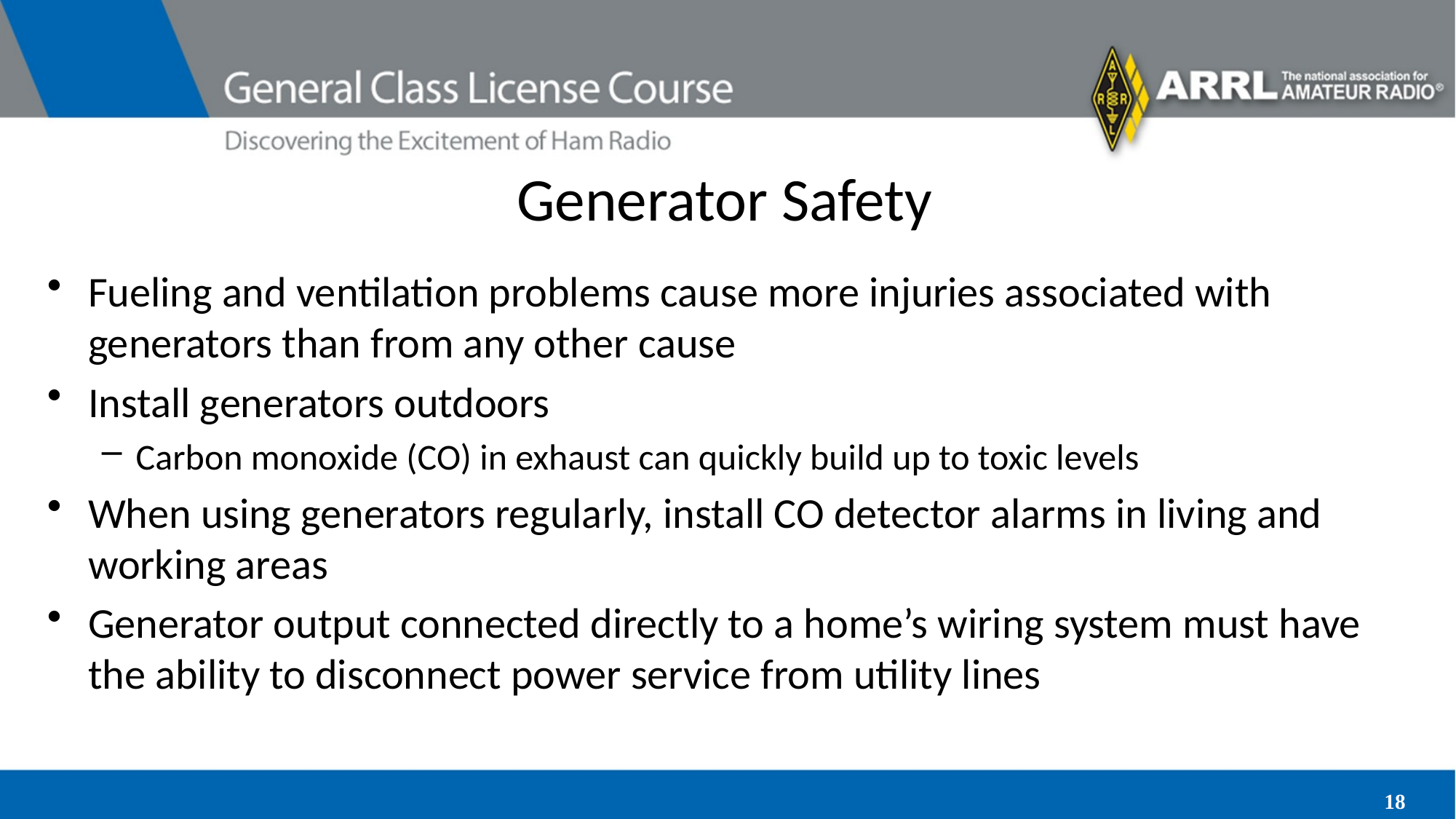

# Generator Safety
Fueling and ventilation problems cause more injuries associated with generators than from any other cause
Install generators outdoors
Carbon monoxide (CO) in exhaust can quickly build up to toxic levels
When using generators regularly, install CO detector alarms in living and working areas
Generator output connected directly to a home’s wiring system must have the ability to disconnect power service from utility lines